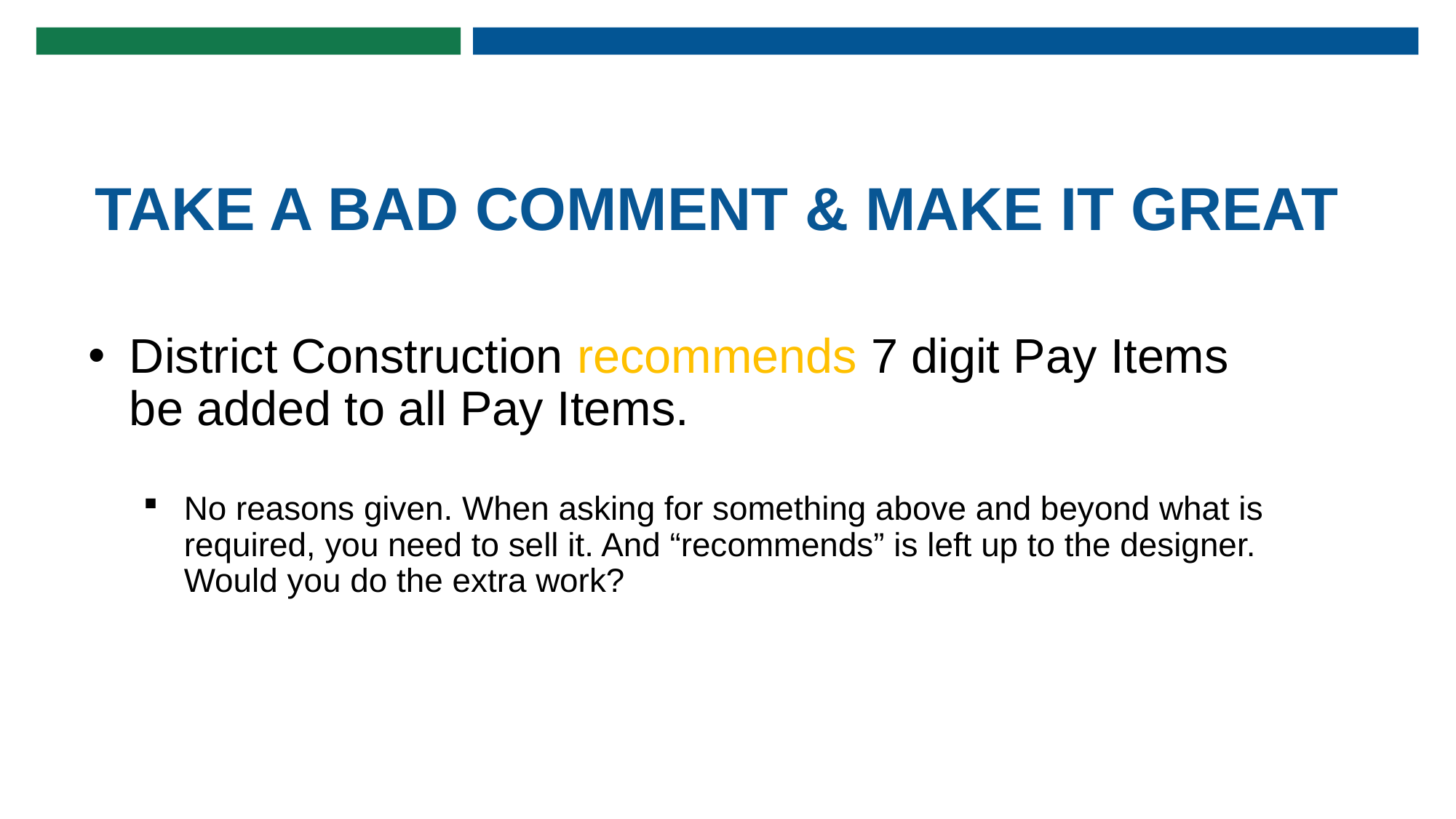

# TAKE A BAD COMMENT & MAKE IT GREAT
District Construction recommends 7 digit Pay Items be added to all Pay Items.

No reasons given. When asking for something above and beyond what is required, you need to sell it. And “recommends” is left up to the designer. Would you do the extra work?